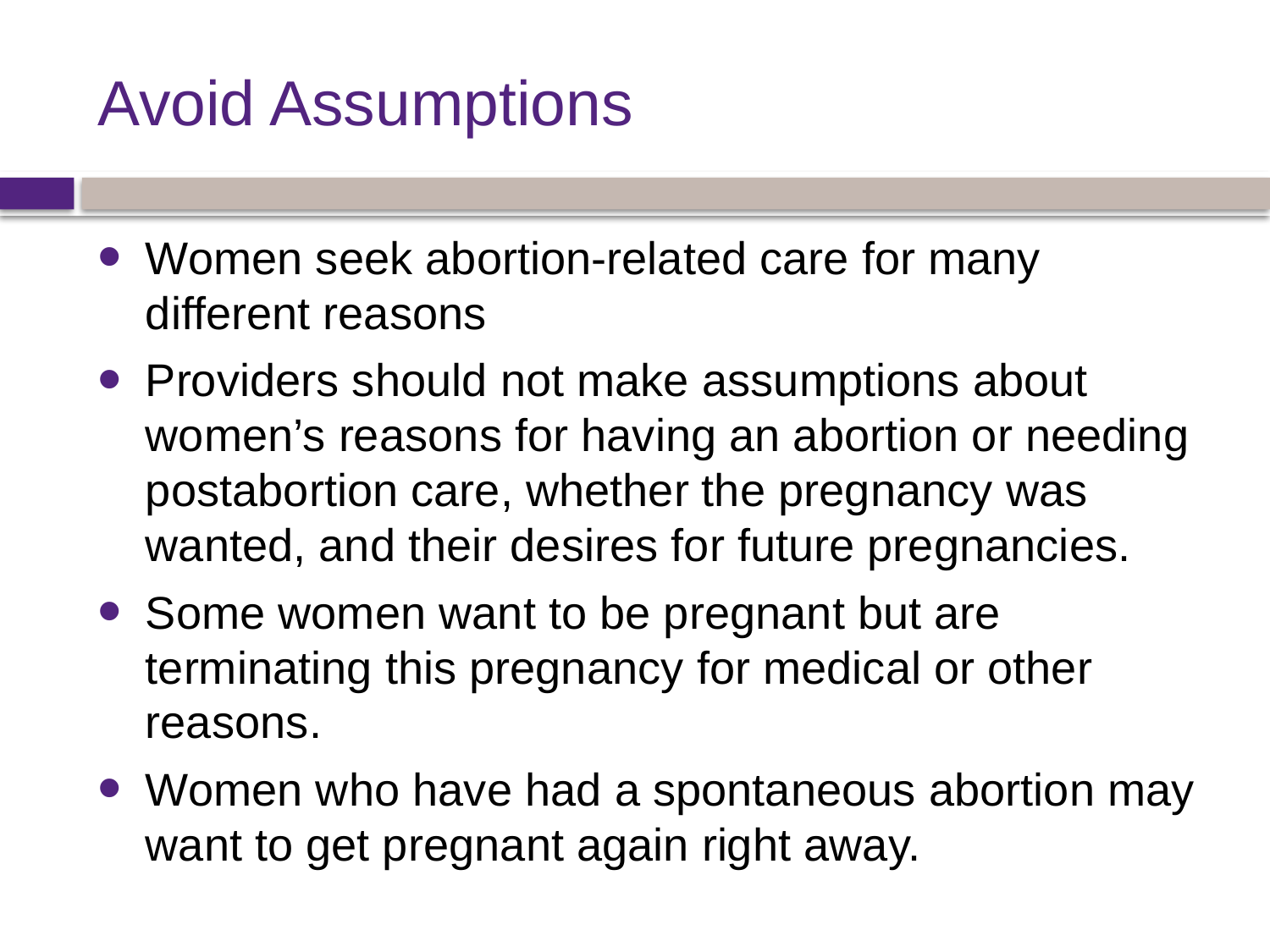

# Avoid Assumptions
Women seek abortion-related care for many different reasons
Providers should not make assumptions about women’s reasons for having an abortion or needing postabortion care, whether the pregnancy was wanted, and their desires for future pregnancies.
Some women want to be pregnant but are terminating this pregnancy for medical or other reasons.
Women who have had a spontaneous abortion may want to get pregnant again right away.